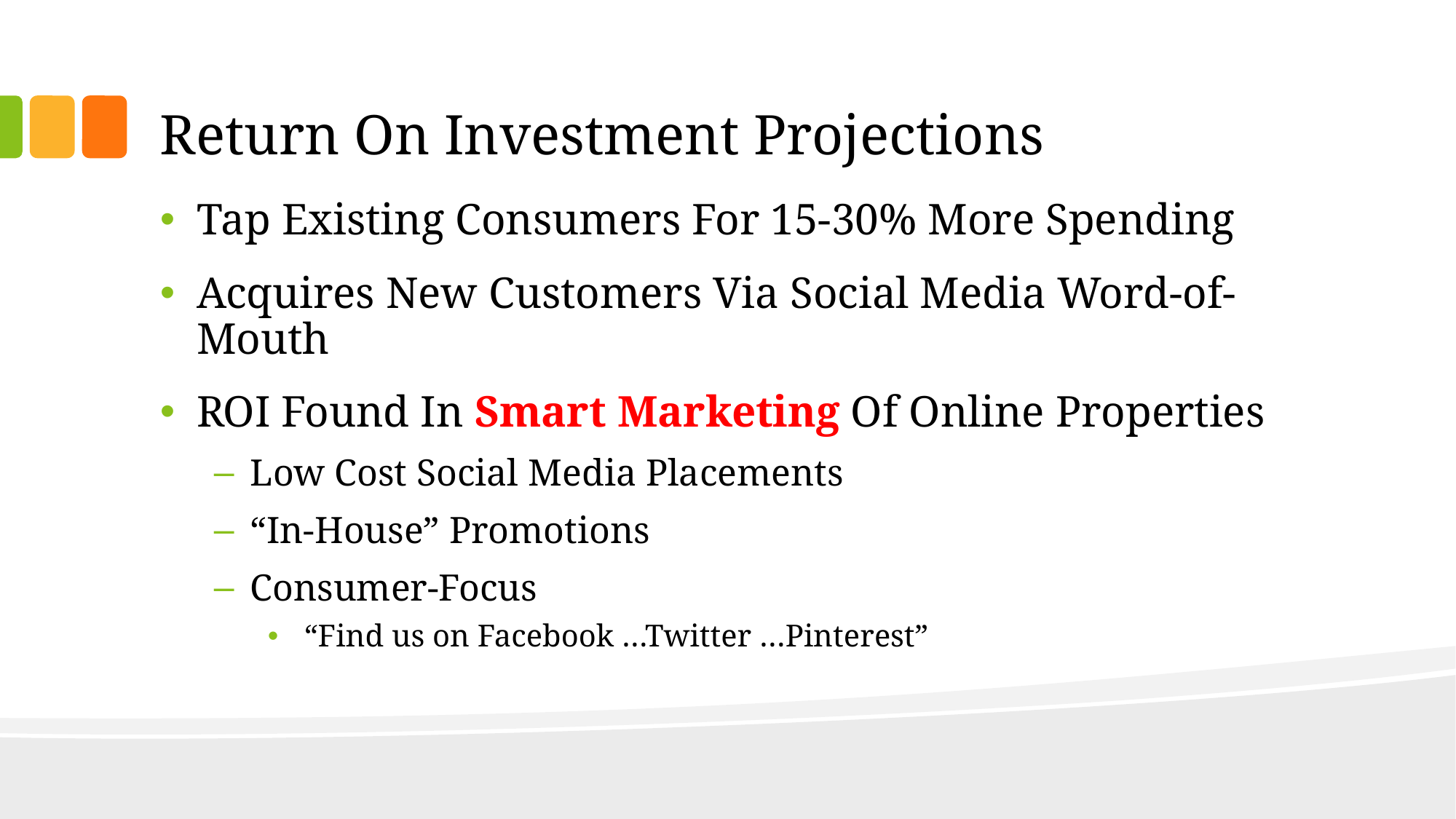

# Return On Investment Projections
Tap Existing Consumers For 15-30% More Spending
Acquires New Customers Via Social Media Word-of-Mouth
ROI Found In Smart Marketing Of Online Properties
Low Cost Social Media Placements
“In-House” Promotions
Consumer-Focus
“Find us on Facebook …Twitter …Pinterest”